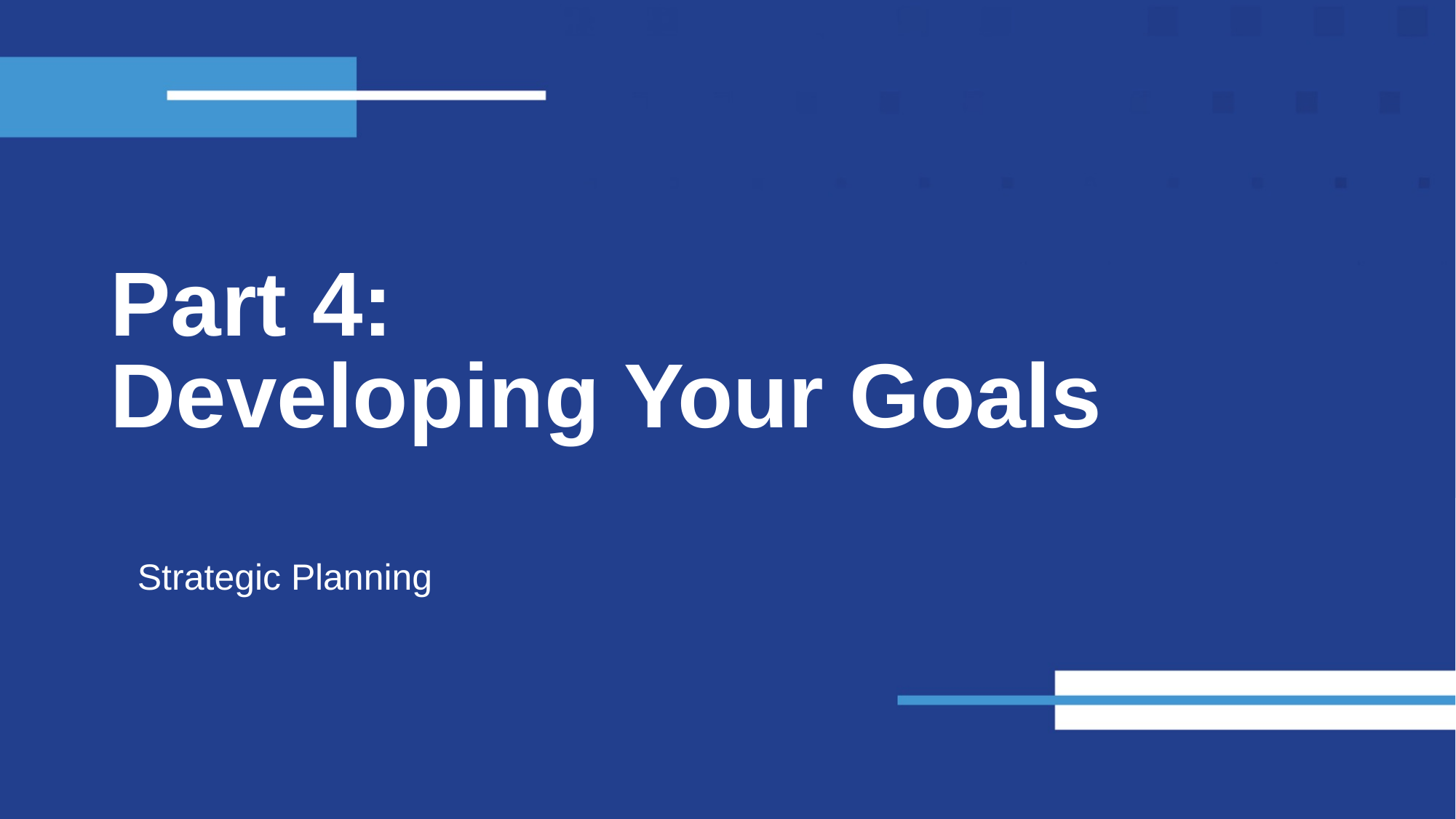

# Part 4: Developing Your Goals
Strategic Planning